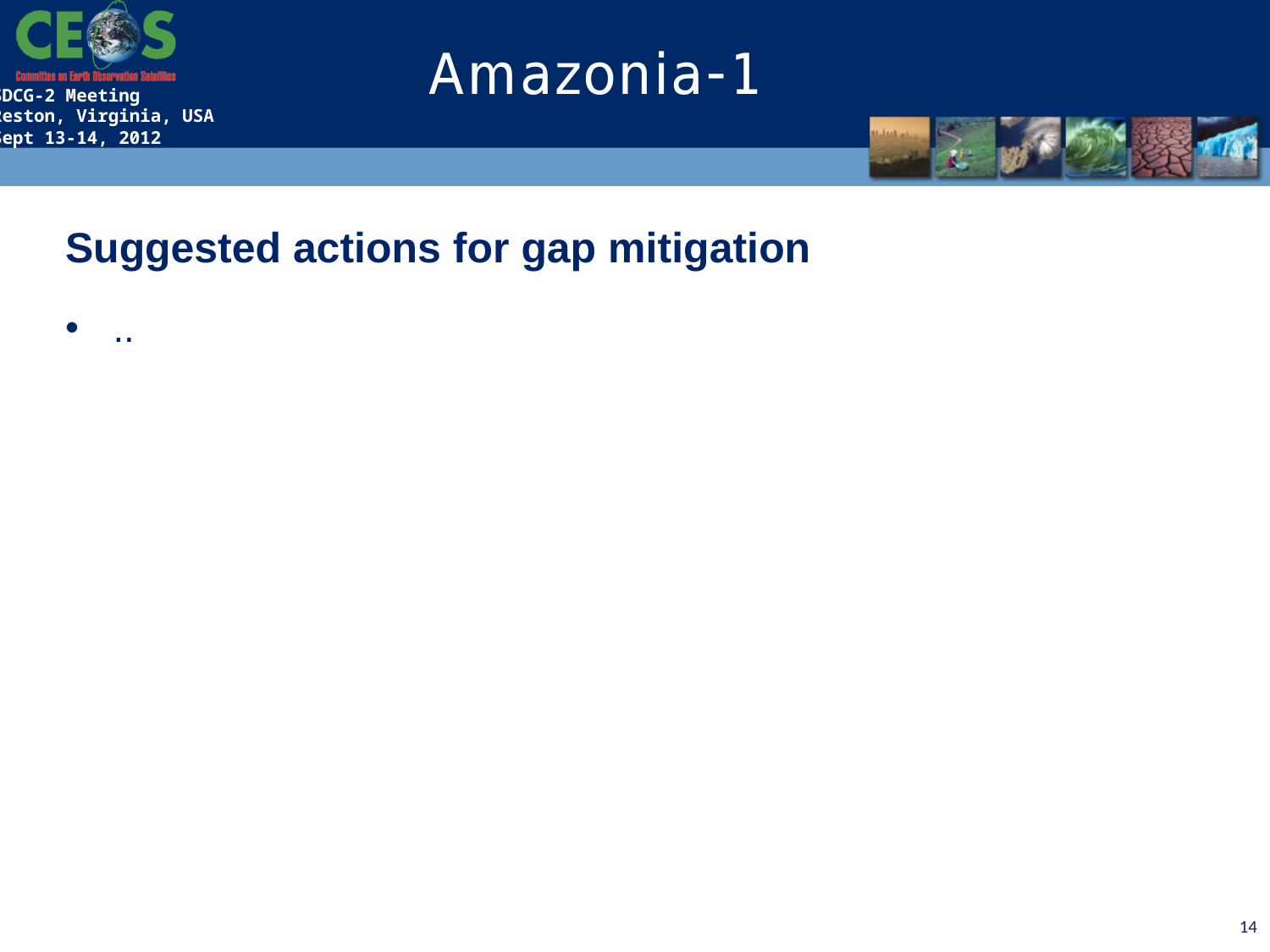

Amazonia-1
Suggested actions for gap mitigation

..
14